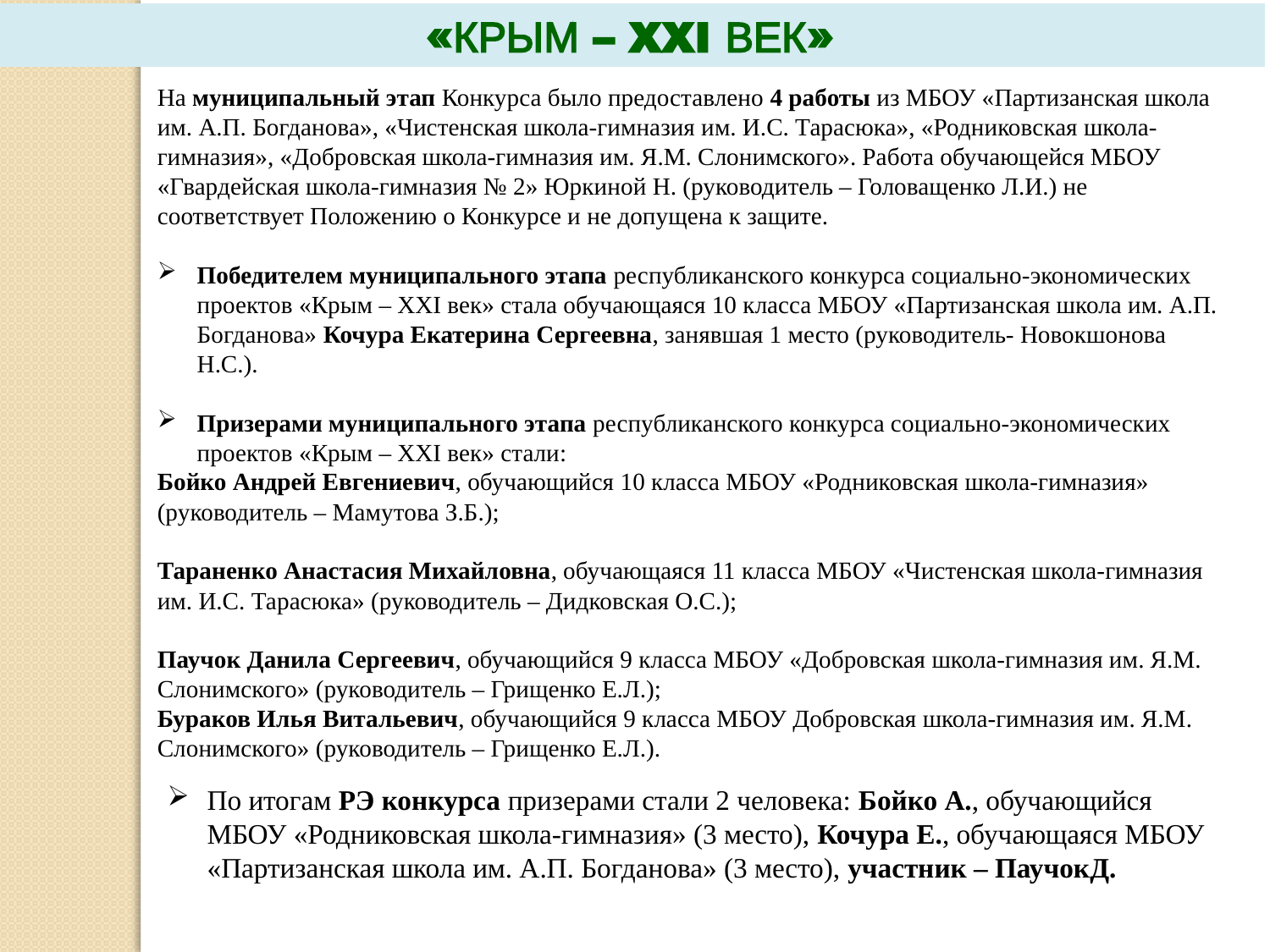

«КРЫМ – XXI ВЕК»
На муниципальный этап Конкурса было предоставлено 4 работы из МБОУ «Партизанская школа им. А.П. Богданова», «Чистенская школа-гимназия им. И.С. Тарасюка», «Родниковская школа-гимназия», «Добровская школа-гимназия им. Я.М. Слонимского». Работа обучающейся МБОУ «Гвардейская школа-гимназия № 2» Юркиной Н. (руководитель – Головащенко Л.И.) не соответствует Положению о Конкурсе и не допущена к защите.

Победителем муниципального этапа республиканского конкурса социально-экономических проектов «Крым – XXI век» стала обучающаяся 10 класса МБОУ «Партизанская школа им. А.П. Богданова» Кочура Екатерина Сергеевна, занявшая 1 место (руководитель- Новокшонова Н.С.).

Призерами муниципального этапа республиканского конкурса социально-экономических проектов «Крым – XXI век» стали:
Бойко Андрей Евгениевич, обучающийся 10 класса МБОУ «Родниковская школа-гимназия» (руководитель – Мамутова З.Б.);

Тараненко Анастасия Михайловна, обучающаяся 11 класса МБОУ «Чистенская школа-гимназия им. И.С. Тарасюка» (руководитель – Дидковская О.С.);

Паучок Данила Сергеевич, обучающийся 9 класса МБОУ «Добровская школа-гимназия им. Я.М. Слонимского» (руководитель – Грищенко Е.Л.);
Бураков Илья Витальевич, обучающийся 9 класса МБОУ Добровская школа-гимназия им. Я.М. Слонимского» (руководитель – Грищенко Е.Л.).

По итогам РЭ конкурса призерами стали 2 человека: Бойко А., обучающийся МБОУ «Родниковская школа-гимназия» (3 место), Кочура Е., обучающаяся МБОУ «Партизанская школа им. А.П. Богданова» (3 место), участник – ПаучокД.